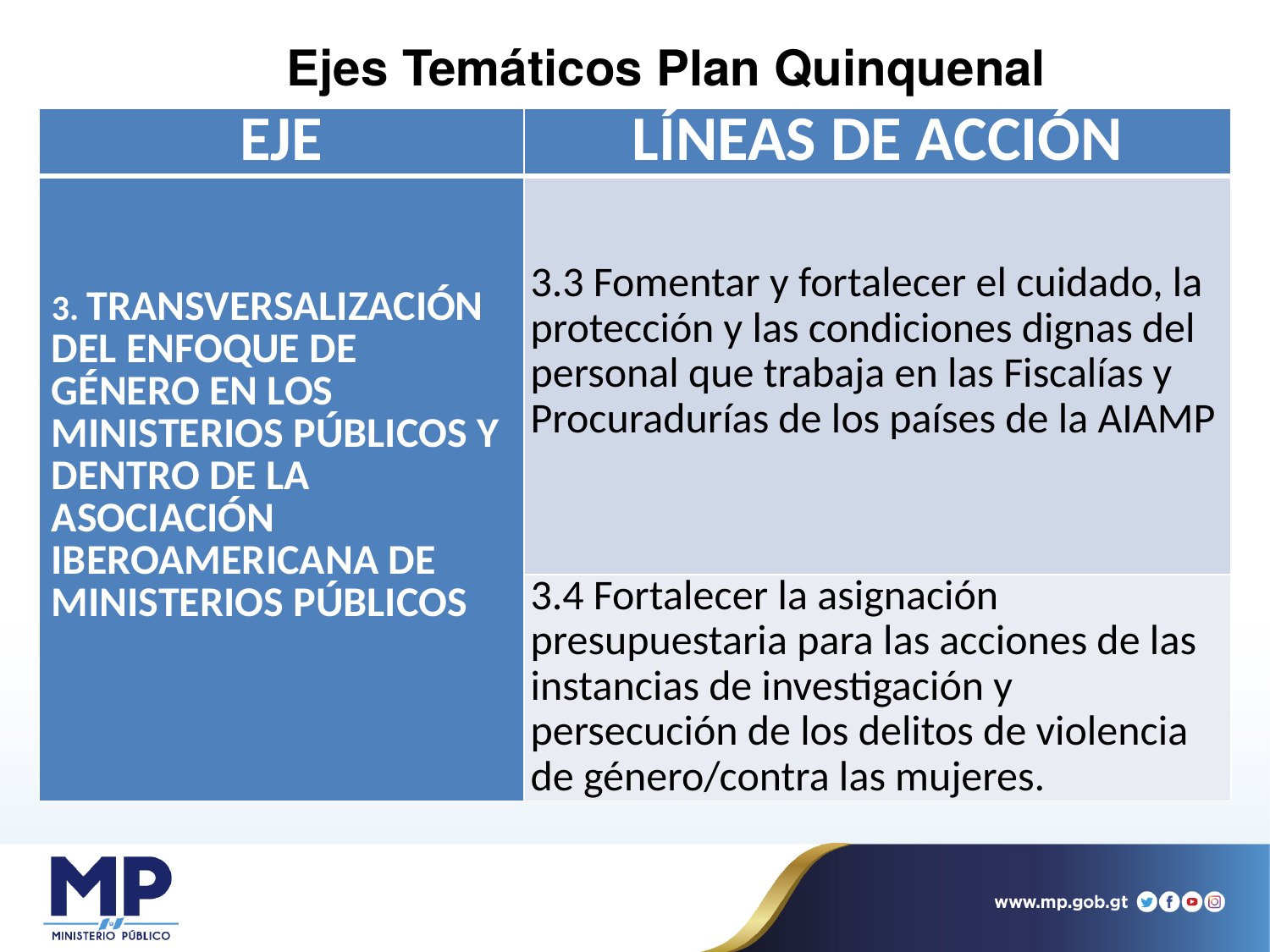

# Ejes Temáticos Plan Quinquenal
| EJE | LÍNEAS DE ACCIÓN |
| --- | --- |
| 3. TRANSVERSALIZACIÓN DEL ENFOQUE DE GÉNERO EN LOS MINISTERIOS PÚBLICOS Y DENTRO DE LA ASOCIACIÓN IBEROAMERICANA DE MINISTERIOS PÚBLICOS | 3.3 Fomentar y fortalecer el cuidado, la protección y las condiciones dignas del personal que trabaja en las Fiscalías y Procuradurías de los países de la AIAMP |
|  | 3.4 Fortalecer la asignación presupuestaria para las acciones de las instancias de investigación y persecución de los delitos de violencia de género/contra las mujeres. |